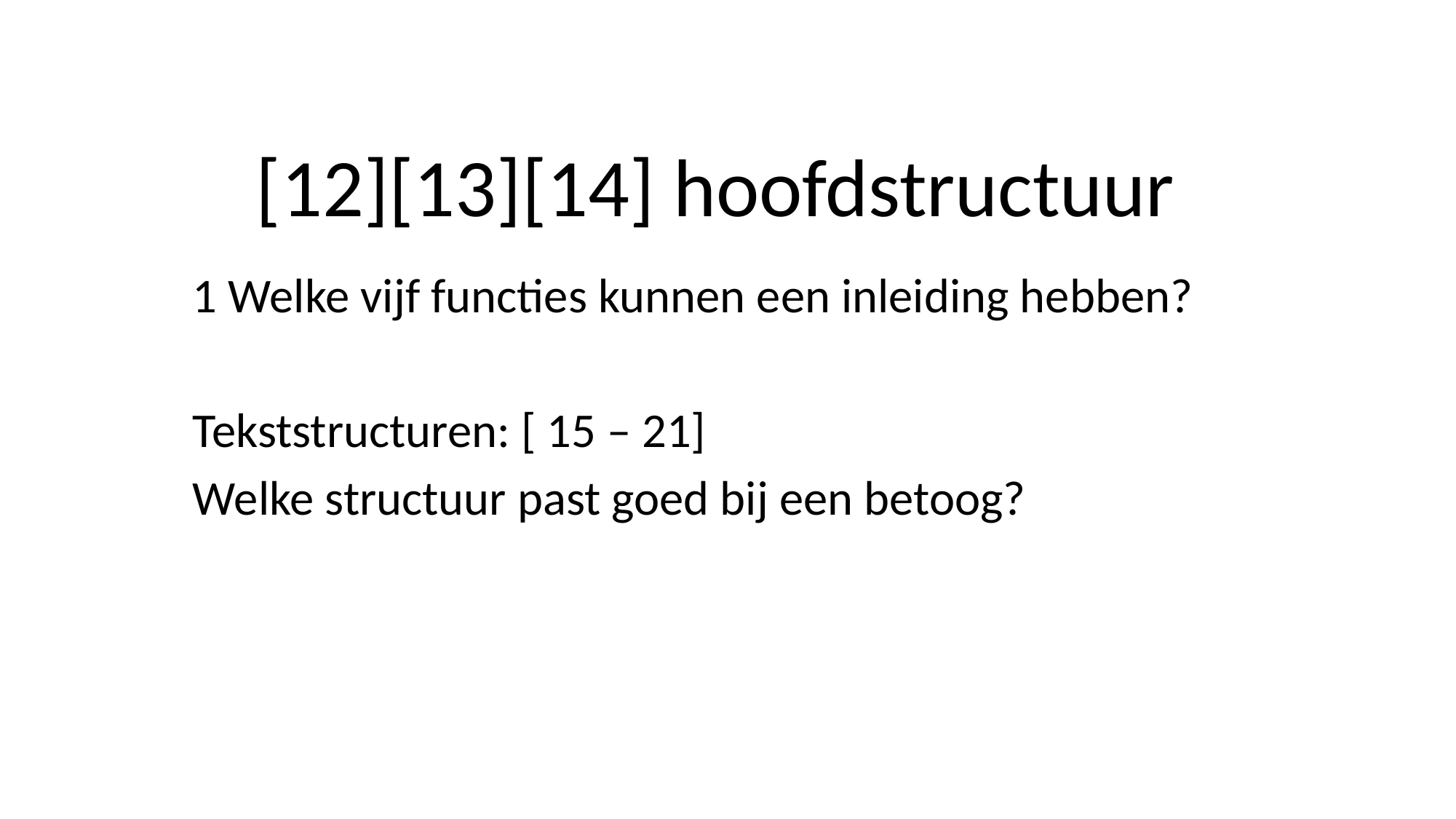

# [12][13][14] hoofdstructuur
1 Welke vijf functies kunnen een inleiding hebben?

Tekststructuren: [ 15 – 21]
Welke structuur past goed bij een betoog?